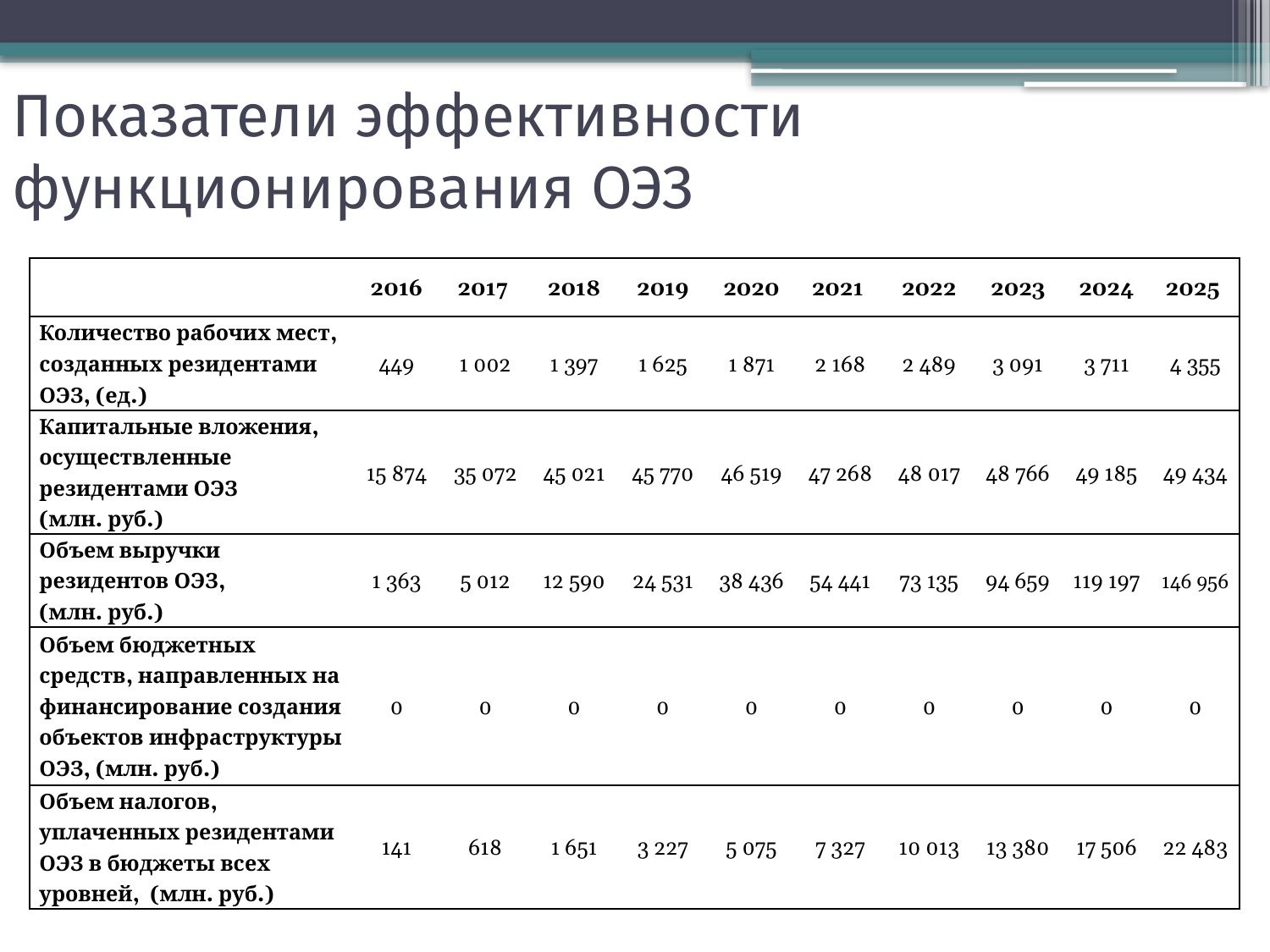

# Показатели эффективности функционирования ОЭЗ
|  | 2016 | 2017 | 2018 | 2019 | 2020 | 2021 | 2022 | 2023 | 2024 | 2025 |
| --- | --- | --- | --- | --- | --- | --- | --- | --- | --- | --- |
| Количество рабочих мест, созданных резидентами ОЭЗ, (ед.) | 449 | 1 002 | 1 397 | 1 625 | 1 871 | 2 168 | 2 489 | 3 091 | 3 711 | 4 355 |
| Капитальные вложения, осуществленные резидентами ОЭЗ (млн. руб.) | 15 874 | 35 072 | 45 021 | 45 770 | 46 519 | 47 268 | 48 017 | 48 766 | 49 185 | 49 434 |
| Объем выручки резидентов ОЭЗ, (млн. руб.) | 1 363 | 5 012 | 12 590 | 24 531 | 38 436 | 54 441 | 73 135 | 94 659 | 119 197 | 146 956 |
| Объем бюджетных средств, направленных на финансирование создания объектов инфраструктуры ОЭЗ, (млн. руб.) | 0 | 0 | 0 | 0 | 0 | 0 | 0 | 0 | 0 | 0 |
| Объем налогов, уплаченных резидентами ОЭЗ в бюджеты всех уровней, (млн. руб.) | 141 | 618 | 1 651 | 3 227 | 5 075 | 7 327 | 10 013 | 13 380 | 17 506 | 22 483 |